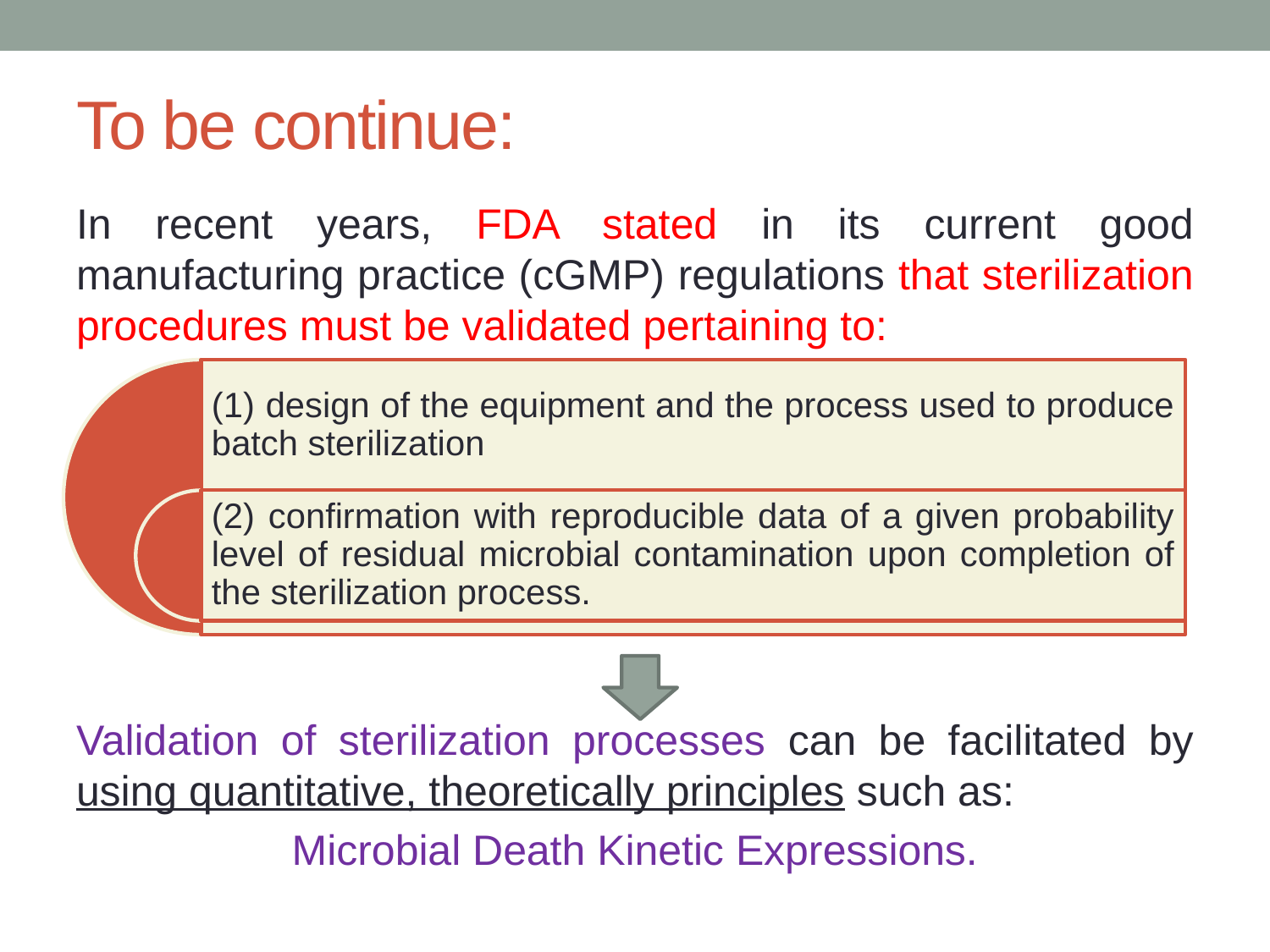

# To be continue:
In recent years, FDA stated in its current good manufacturing practice (cGMP) regulations that sterilization procedures must be validated pertaining to:

Validation of sterilization processes can be facilitated by using quantitative, theoretically principles such as:
Microbial Death Kinetic Expressions.
(1) design of the equipment and the process used to produce batch sterilization
(2) confirmation with reproducible data of a given probability level of residual microbial contamination upon completion of the sterilization process.